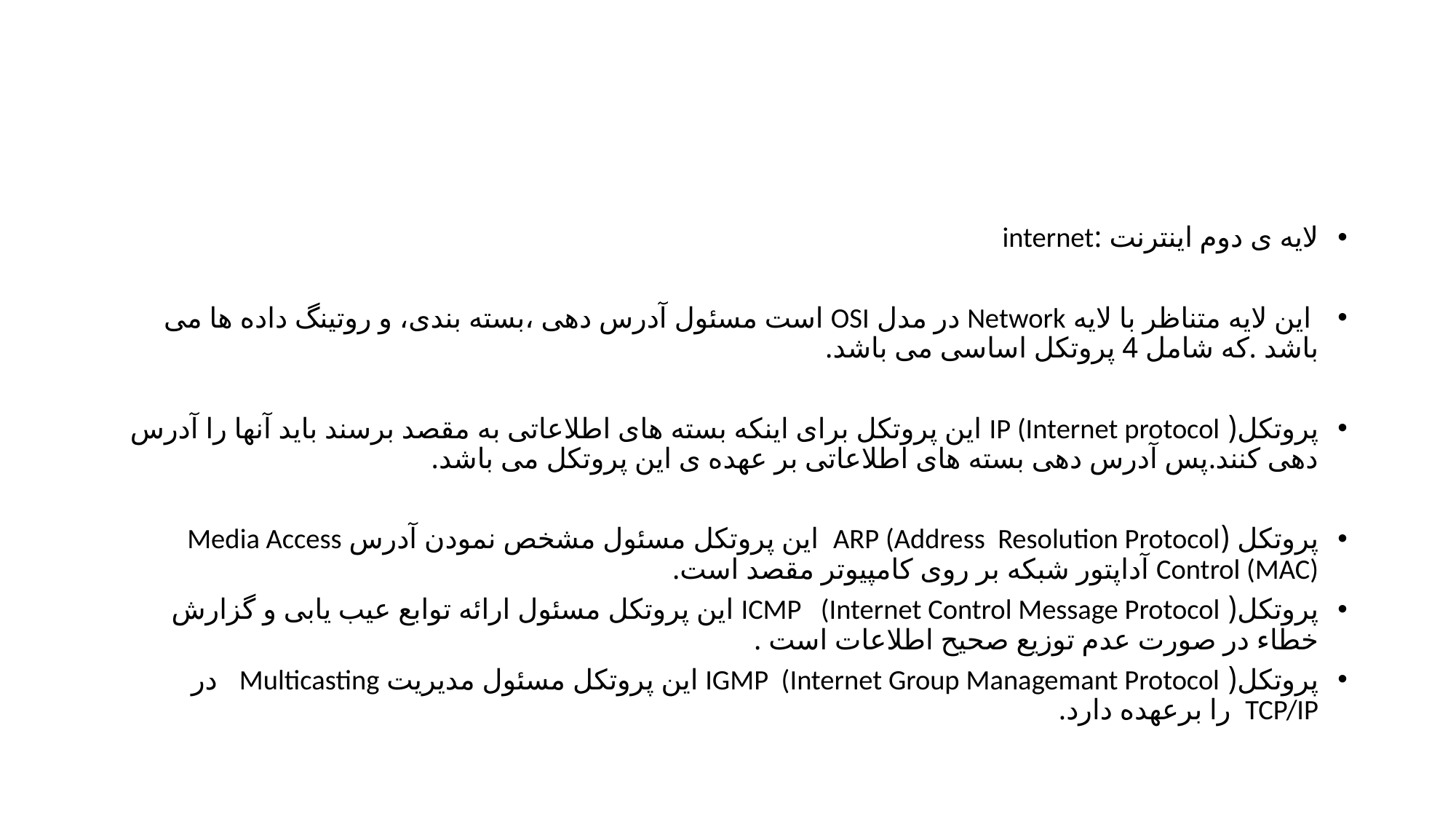

#
لایه ی دوم اینترنت :internet

 این لایه متناظر با لايه Network در مدل OSI است مسئول آدرس دهی ،بسته بندی، و روتینگ داده ها می باشد .که شامل 4 پروتکل اساسی می باشد.

پروتکل( IP (Internet protocol این پروتکل برای اینکه بسته های اطلاعاتی به مقصد برسند باید آنها را آدرس دهی کنند.پس آدرس دهی بسته های اطلاعاتی بر عهده ی این پروتکل می باشد.

پروتکل (ARP (Address  Resolution Protocol  این پروتکل مسئول مشخص نمودن آدرس Media Access Control (MAC) آداپتور شبکه بر روی کامپیوتر مقصد است.
پروتکل( ICMP   (Internet Control Message Protocol این پروتکل مسئول ارائه توابع عیب یابی و گزارش خطاء در صورت عدم توزیع صحیح اطلاعات است .
پروتکل( IGMP  (Internet Group Managemant Protocol این پروتکل مسئول مديريت Multicasting   در TCP/IP  را برعهده دارد.